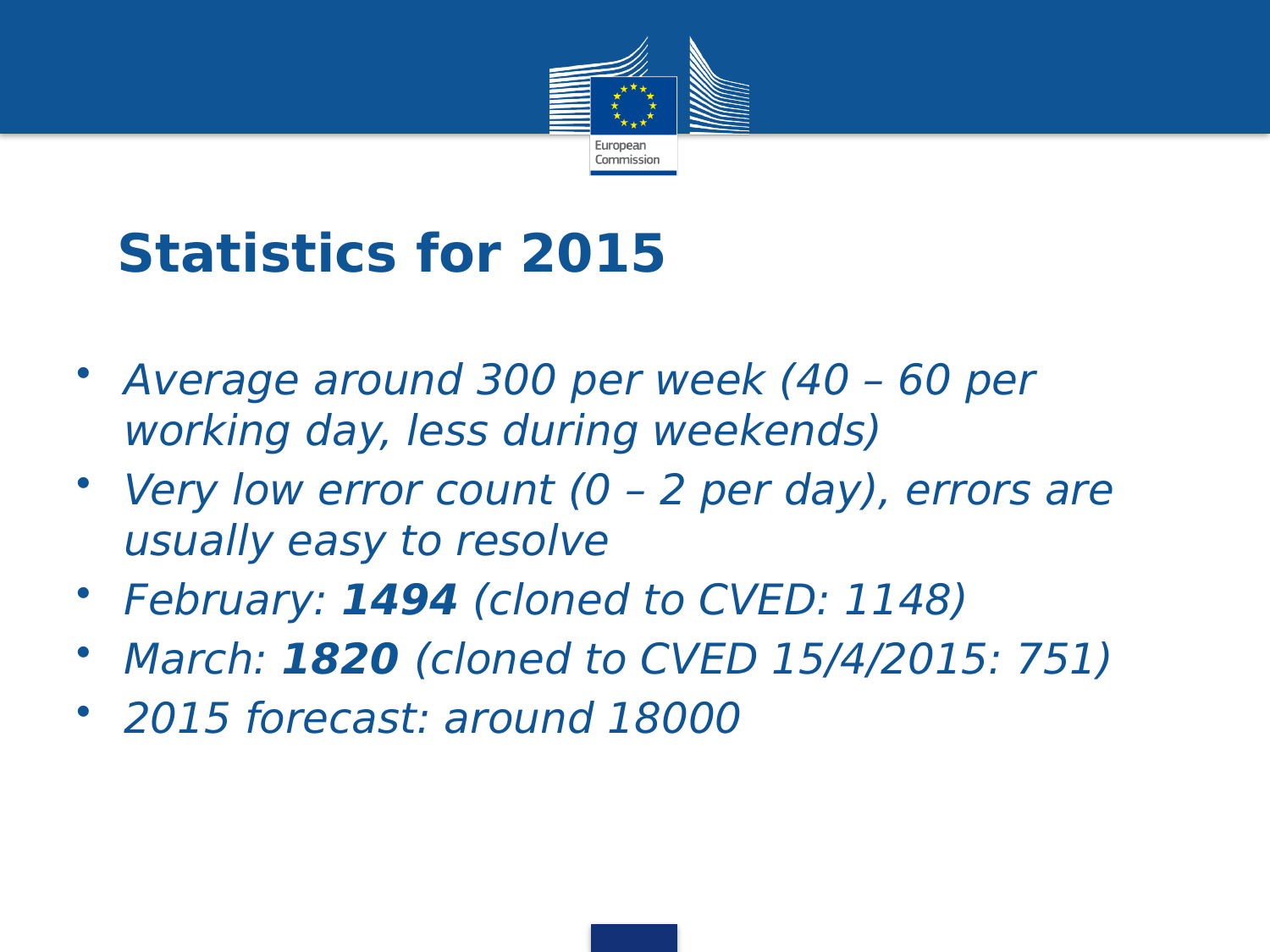

# Statistics for 2015
Average around 300 per week (40 – 60 per working day, less during weekends)
Very low error count (0 – 2 per day), errors are usually easy to resolve
February: 1494 (cloned to CVED: 1148)
March: 1820 (cloned to CVED 15/4/2015: 751)
2015 forecast: around 18000